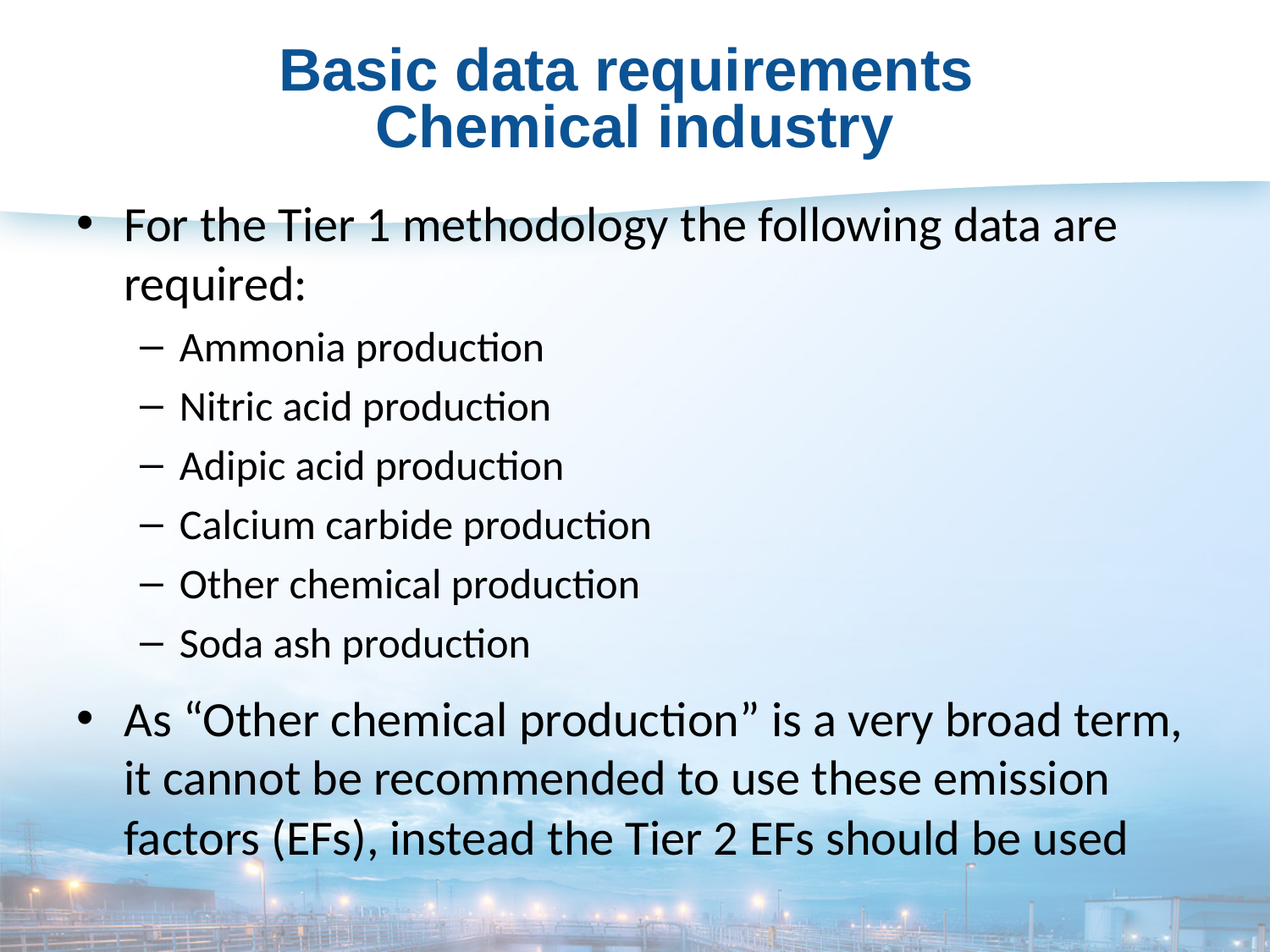

# Basic data requirements Chemical industry
For the Tier 1 methodology the following data are required:
Ammonia production
Nitric acid production
Adipic acid production
Calcium carbide production
Other chemical production
Soda ash production
As “Other chemical production” is a very broad term, it cannot be recommended to use these emission factors (EFs), instead the Tier 2 EFs should be used